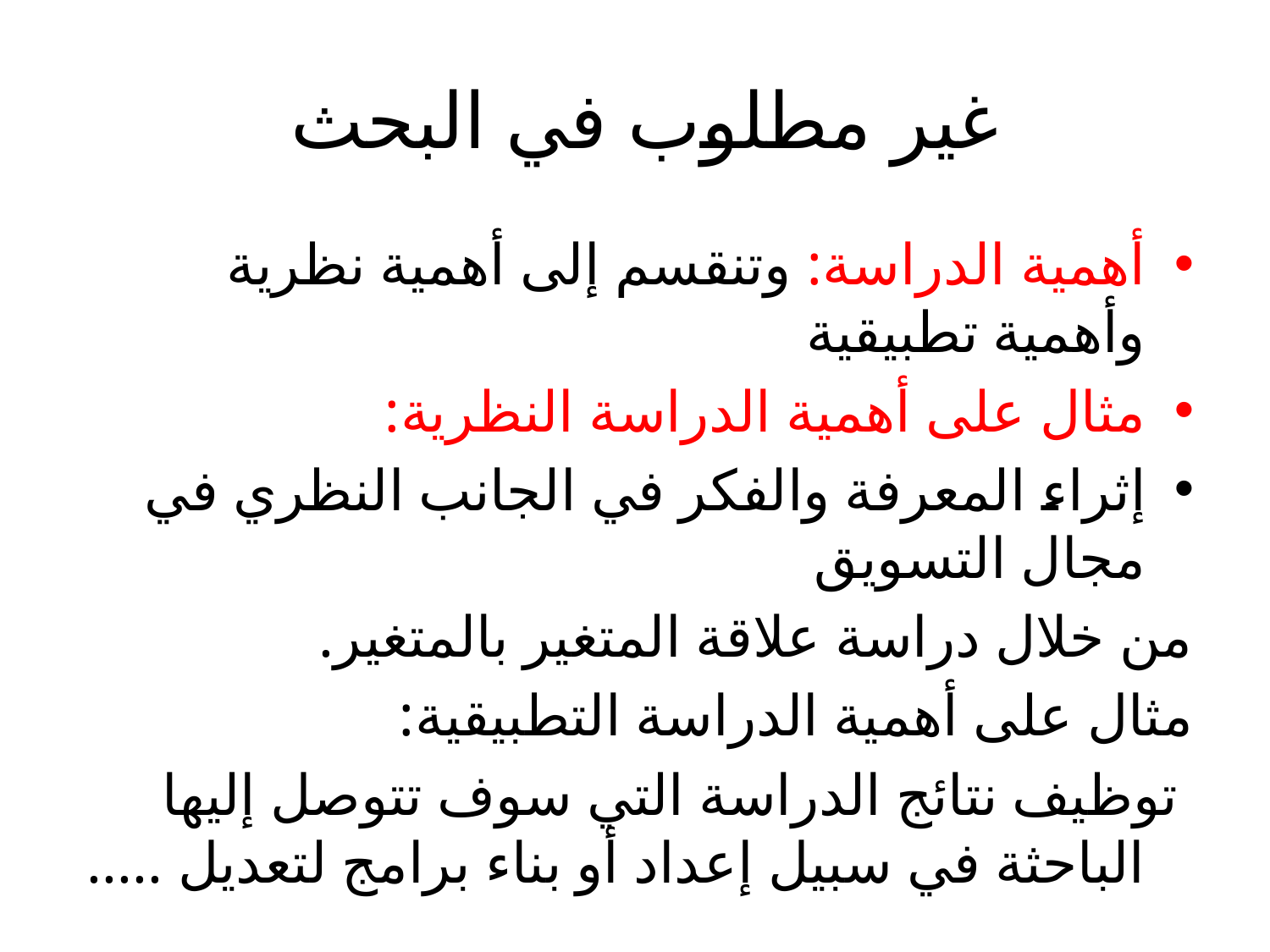

# غير مطلوب في البحث
أهمية الدراسة: وتنقسم إلى أهمية نظرية وأهمية تطبيقية
مثال على أهمية الدراسة النظرية:
إثراء المعرفة والفكر في الجانب النظري في مجال التسويق
من خلال دراسة علاقة المتغير بالمتغير.
مثال على أهمية الدراسة التطبيقية:
 توظيف نتائج الدراسة التي سوف تتوصل إليها الباحثة في سبيل إعداد أو بناء برامج لتعديل .....